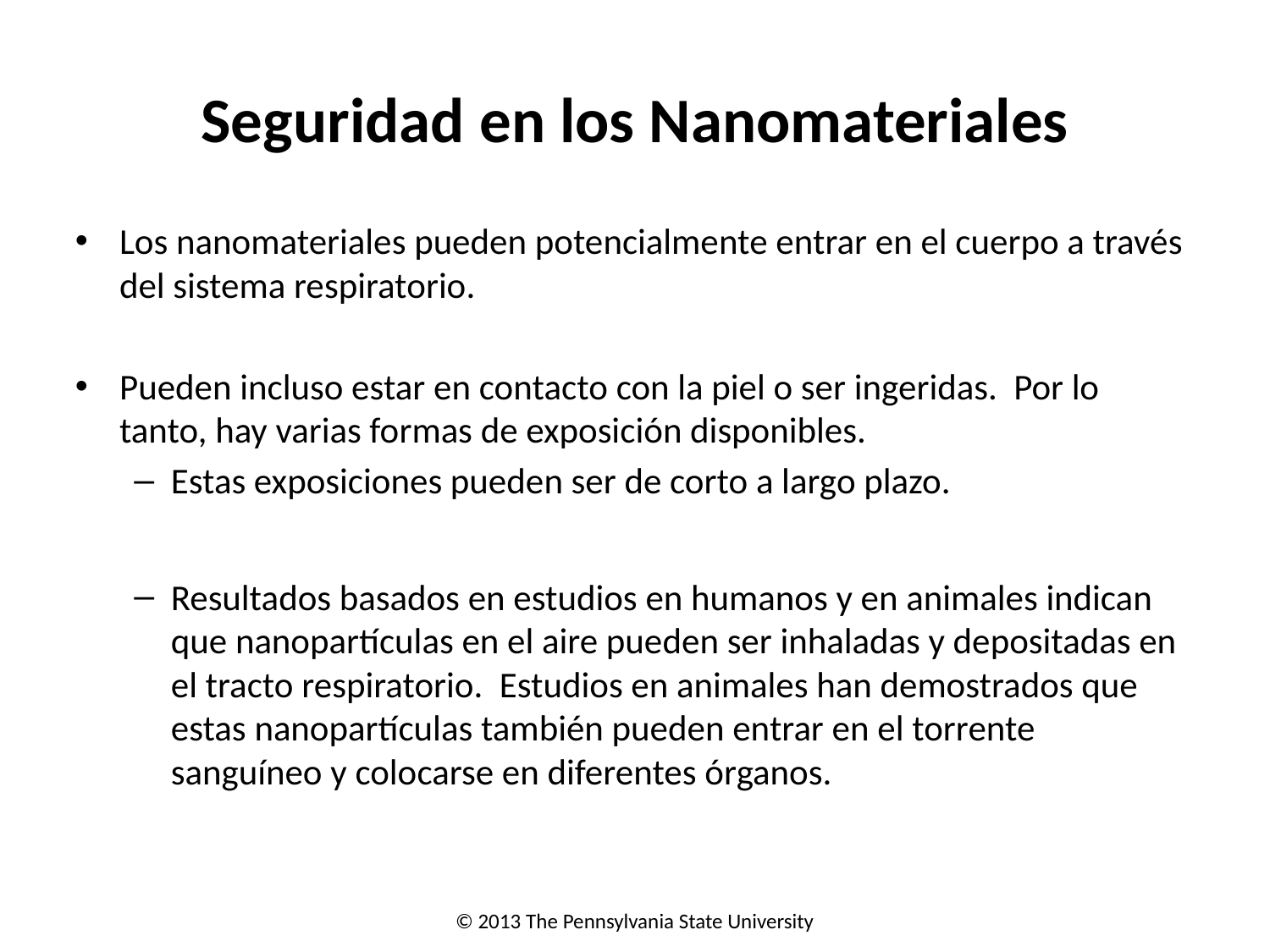

# Seguridad en los Nanomateriales
Los nanomateriales pueden potencialmente entrar en el cuerpo a través del sistema respiratorio.

Pueden incluso estar en contacto con la piel o ser ingeridas.  Por lo tanto, hay varias formas de exposición disponibles.
Estas exposiciones pueden ser de corto a largo plazo.

Resultados basados en estudios en humanos y en animales indican que nanopartículas en el aire pueden ser inhaladas y depositadas en el tracto respiratorio.  Estudios en animales han demostrados que estas nanopartículas también pueden entrar en el torrente sanguíneo y colocarse en diferentes órganos.